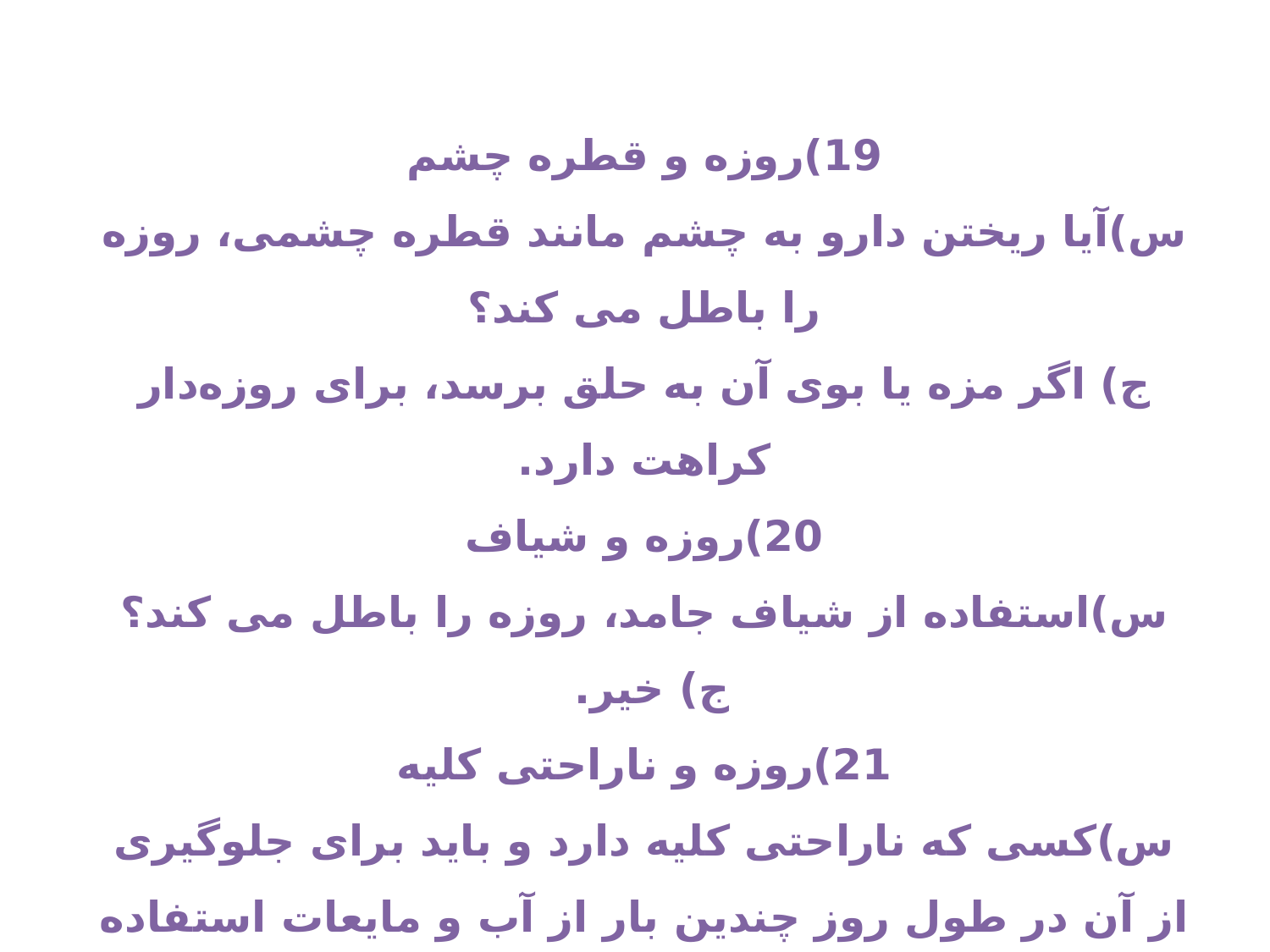

19)روزه و قطره چشم
س)آیا ریختن دارو به چشم مانند قطره چشمی، روزه را باطل می کند؟
ج) اگر مزه یا بوی آن به حلق برسد، برای روزه‌دار کراهت دارد.
20)روزه و شیاف
س)استفاده از شیاف جامد، روزه را باطل می کند؟
ج) خیر.
21)روزه و ناراحتی کلیه
س)کسی که ناراحتی کلیه دارد و باید برای جلوگیری از آن در طول روز چندین بار از آب و مایعات استفاده کند حکم روزه او چه می شود؟
ج) اگر برای جلوگیری از بیماری کلیه نیاز به نوشیدن آب یا سایر مایعات در طول روز باشد روزه گرفتن بر او واجب نیست